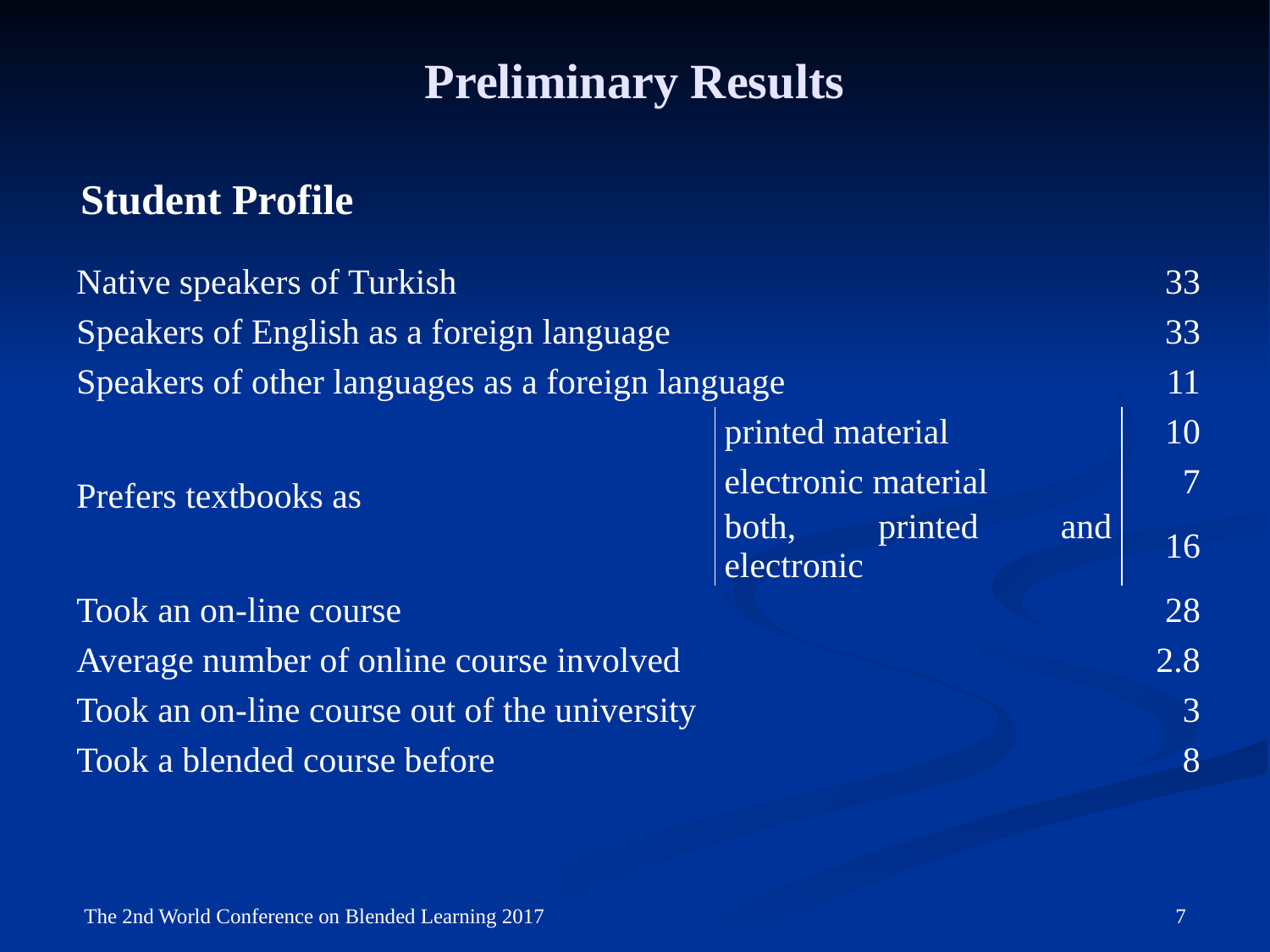

# Preliminary Results
Student Profile
| Native speakers of Turkish |  | 33 |
| --- | --- | --- |
| Speakers of English as a foreign language |  | 33 |
| Speakers of other languages as a foreign language |  | 11 |
| Prefers textbooks as | printed material | 10 |
|  | electronic material | 7 |
|  | both, printed and electronic | 16 |
| Took an on-line course |  | 28 |
| Average number of online course involved |  | 2.8 |
| Took an on-line course out of the university |  | 3 |
| Took a blended course before |  | 8 |
7
The 2nd World Conference on Blended Learning 2017